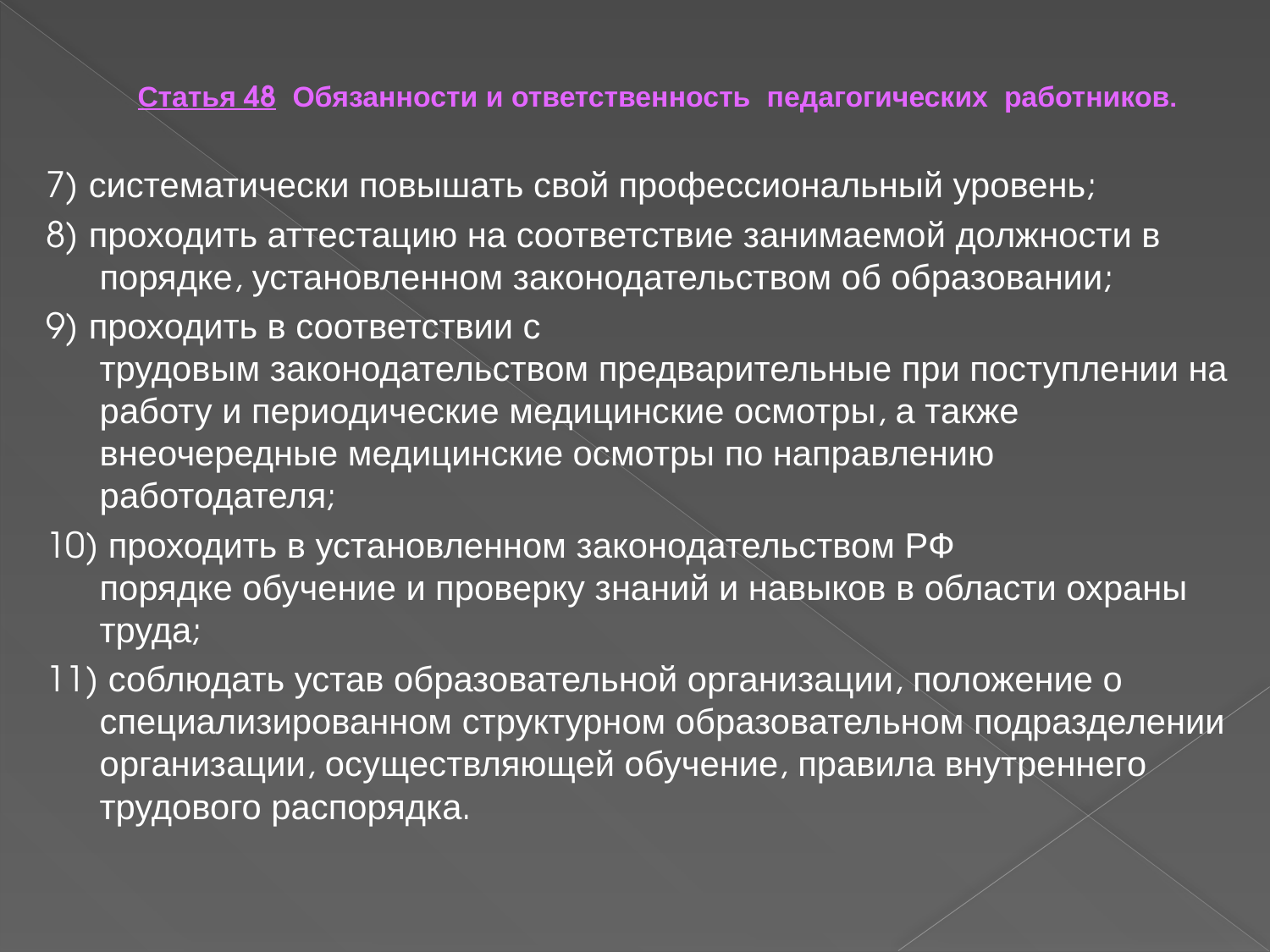

# Статья 48  Обязанности и ответственность  педагогических  работников.
7) систематически повышать свой профессиональный уровень;
8) проходить аттестацию на соответствие занимаемой должности в порядке, установленном законодательством об образовании;
9) проходить в соответствии с трудовым законодательством предварительные при поступлении на работу и периодические медицинские осмотры, а также внеочередные медицинские осмотры по направлению работодателя;
10) проходить в установленном законодательством РФ порядке обучение и проверку знаний и навыков в области охраны труда;
11) соблюдать устав образовательной организации, положение о специализированном структурном образовательном подразделении организации, осуществляющей обучение, правила внутреннего трудового распорядка.